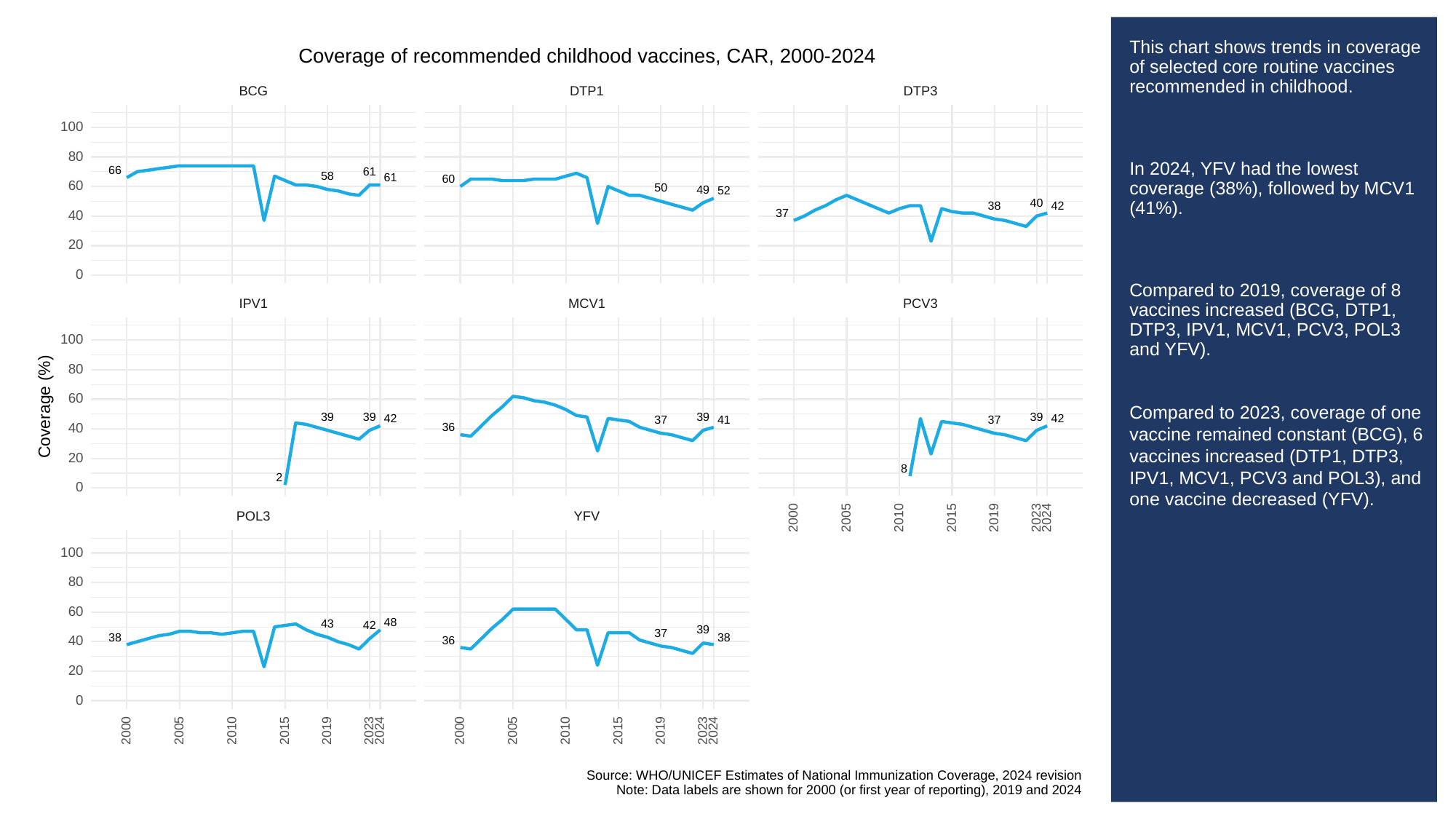

# This chart shows trends in coverage of selected core routine vaccines recommended in childhood.

In 2024, YFV had the lowest coverage (38%), followed by MCV1 (41%).

Compared to 2019, coverage of 8 vaccines increased (BCG, DTP1, DTP3, IPV1, MCV1, PCV3, POL3 and YFV).

Compared to 2023, coverage of one vaccine remained constant (BCG), 6 vaccines increased (DTP1, DTP3, IPV1, MCV1, PCV3 and POL3), and one vaccine decreased (YFV).

Coverage of recommended childhood vaccines, CAR, 2000-2024
BCG
DTP3
DTP1

100

80

66
61

58

61
60
60
50
49

52

40

38
42
37
40

20

0

PCV3
MCV1
IPV1

100

80

60

Coverage (%)

39
39
39
39

42
42
37
37
41

36
40

20

8

2
0

POL3
YFV
2023
2000
2005
2010
2015
2019
2024

100

80

60

48
43
42

39

37
38
38
36
40

20

0

2023
2023
2000
2005
2010
2015
2019
2024
2000
2005
2010
2015
2019
2024
Source: WHO/UNICEF Estimates of National Immunization Coverage, 2024 revision
Note: Data labels are shown for 2000 (or first year of reporting), 2019 and 2024